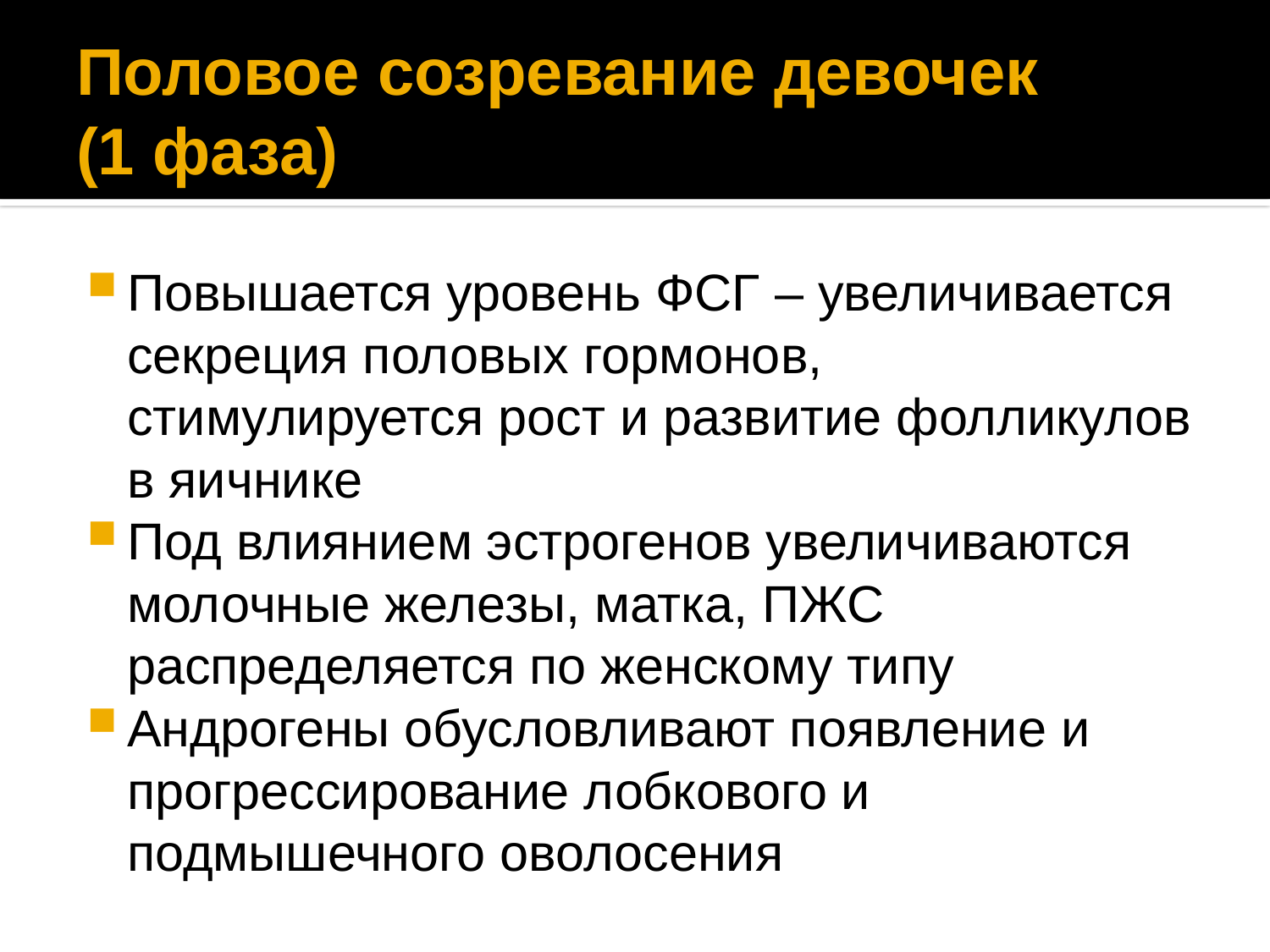

# Половое созревание девочек (1 фаза)
Повышается уровень ФСГ – увеличивается секреция половых гормонов, стимулируется рост и развитие фолликулов в яичнике
Под влиянием эстрогенов увеличиваются молочные железы, матка, ПЖС распределяется по женскому типу
Андрогены обусловливают появление и прогрессирование лобкового и подмышечного оволосения